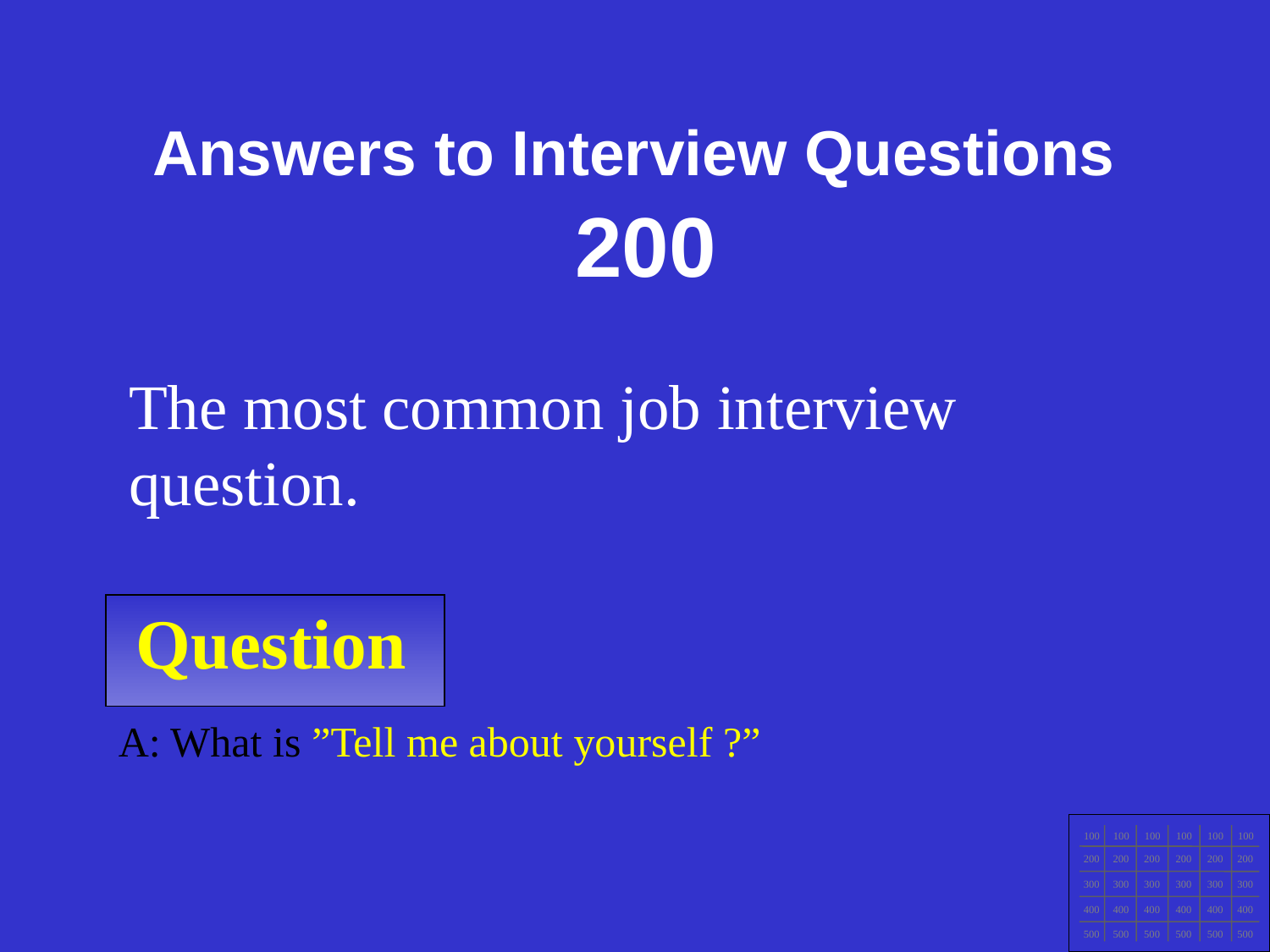

Answers to Interview Questions
200
The most common job interview question.
Question

A: What is ”Tell me about yourself ?”

100
100
100
100
100
100

200
200
200
200
200
200

300
300
300
300
300
300

400
400
400
400
400
400

500
500
500
500
500
500